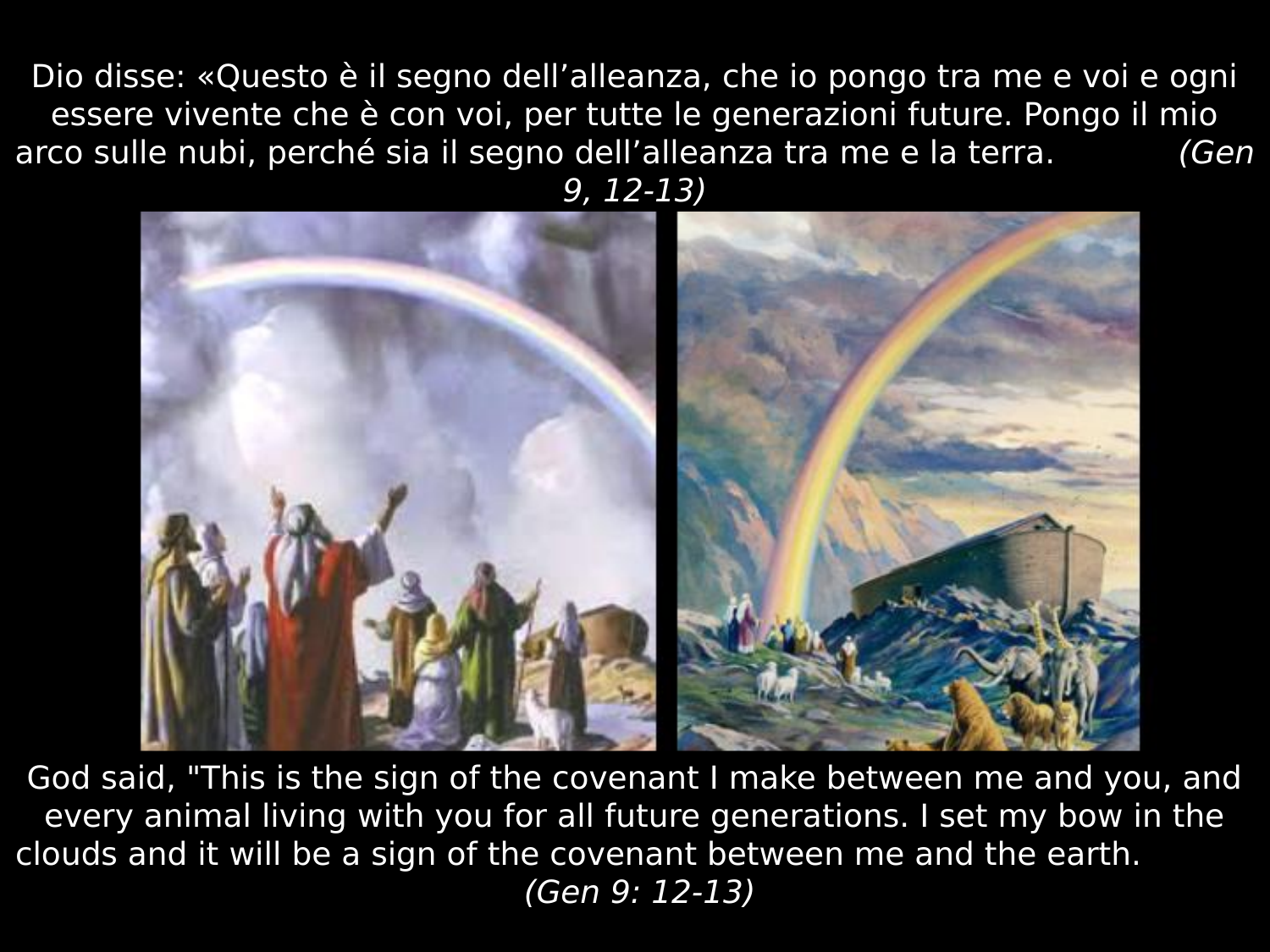

# Dio disse: «Questo è il segno dell’alleanza, che io pongo tra me e voi e ogni essere vivente che è con voi, per tutte le generazioni future. Pongo il mio arco sulle nubi, perché sia il segno dell’alleanza tra me e la terra.            (Gen 9, 12-13)
God said, "This is the sign of the covenant I make between me and you, and every animal living with you for all future generations. I set my bow in the clouds and it will be a sign of the covenant between me and the earth.             (Gen 9: 12-13)